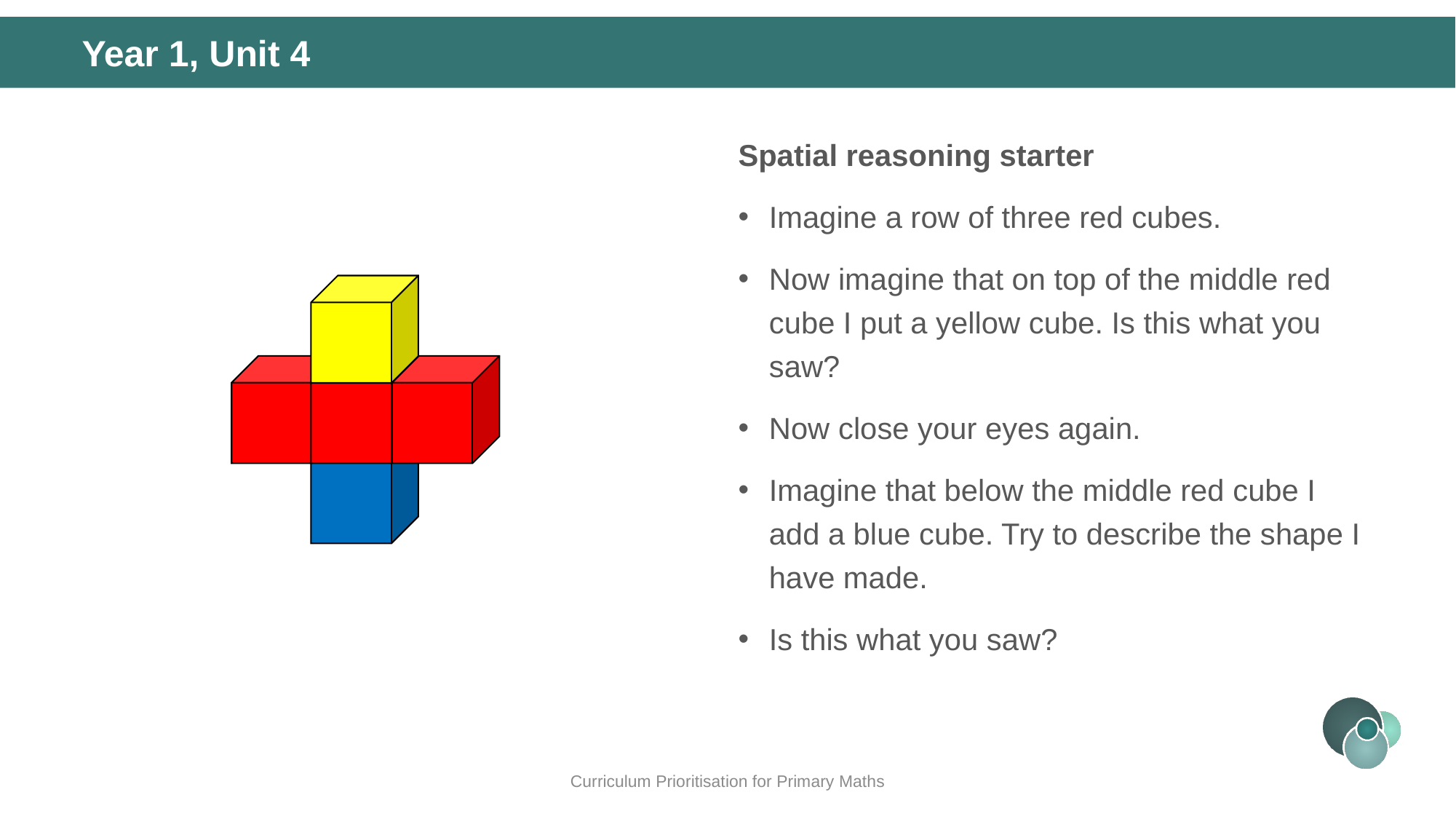

# Year 1, Unit 4
Spatial reasoning starter
Imagine a row of three red cubes.
Now imagine that on top of the middle red cube I put a yellow cube. Is this what you saw?
Now close your eyes again.
Imagine that below the middle red cube I add a blue cube. Try to describe the shape I have made.
Is this what you saw?

Curriculum Prioritisation for Primary Maths